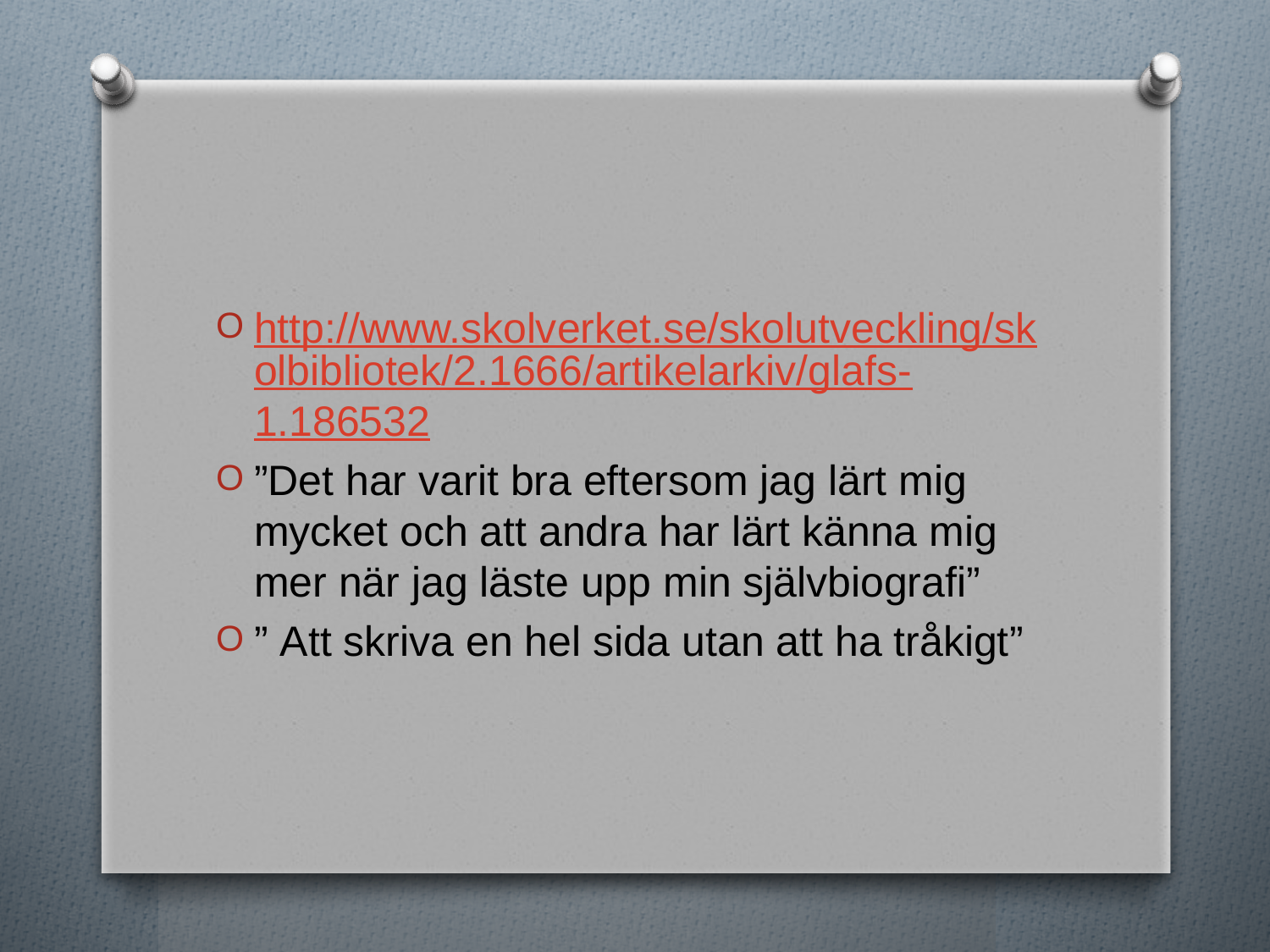

#
http://www.skolverket.se/skolutveckling/skolbibliotek/2.1666/artikelarkiv/glafs-1.186532
”Det har varit bra eftersom jag lärt mig mycket och att andra har lärt känna mig mer när jag läste upp min självbiografi”
” Att skriva en hel sida utan att ha tråkigt”